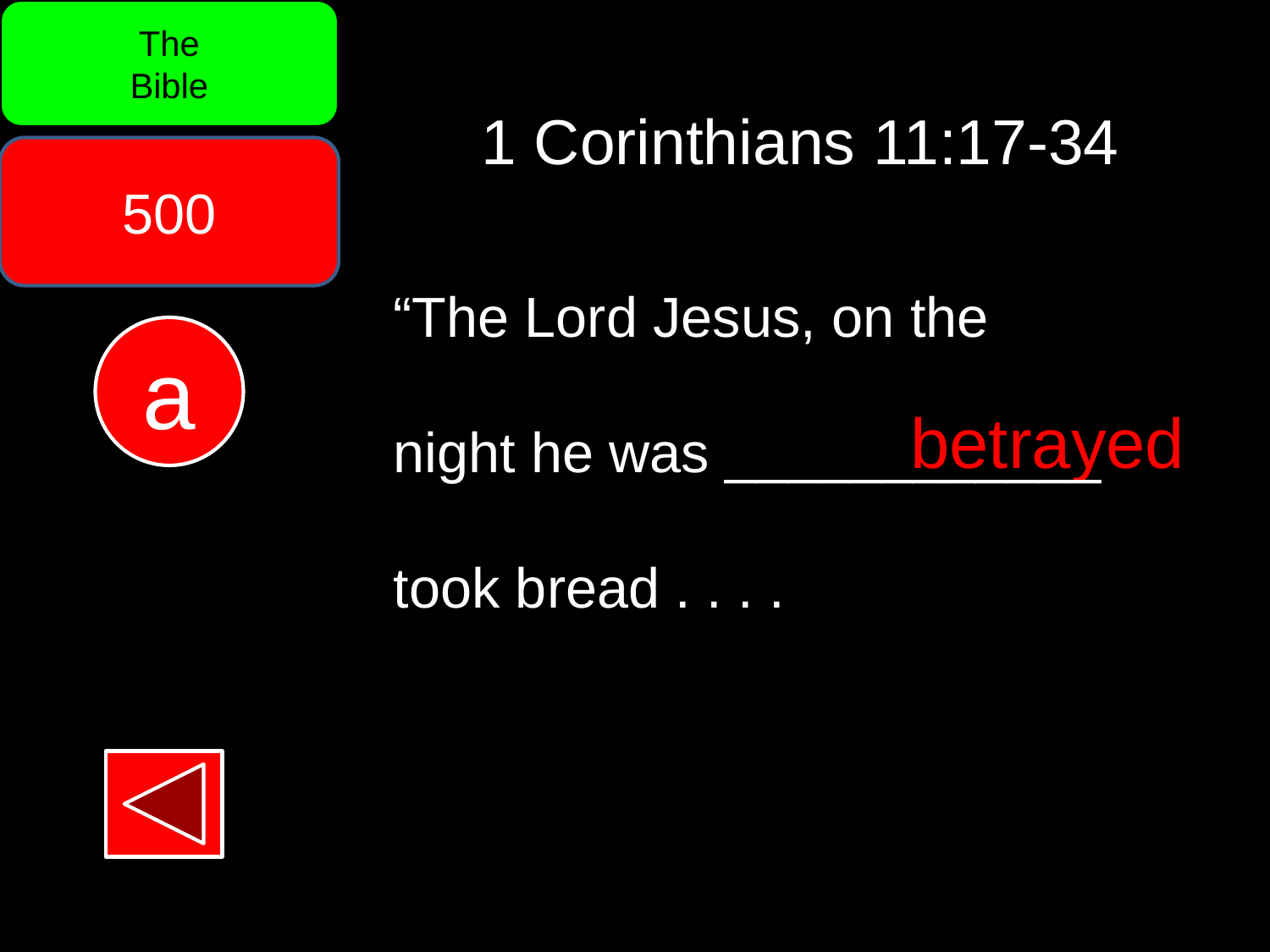

The
Bible
1 Corinthians 11:17-34
500
“The Lord Jesus, on the

night he was ____________

took bread . . . .
a
betrayed